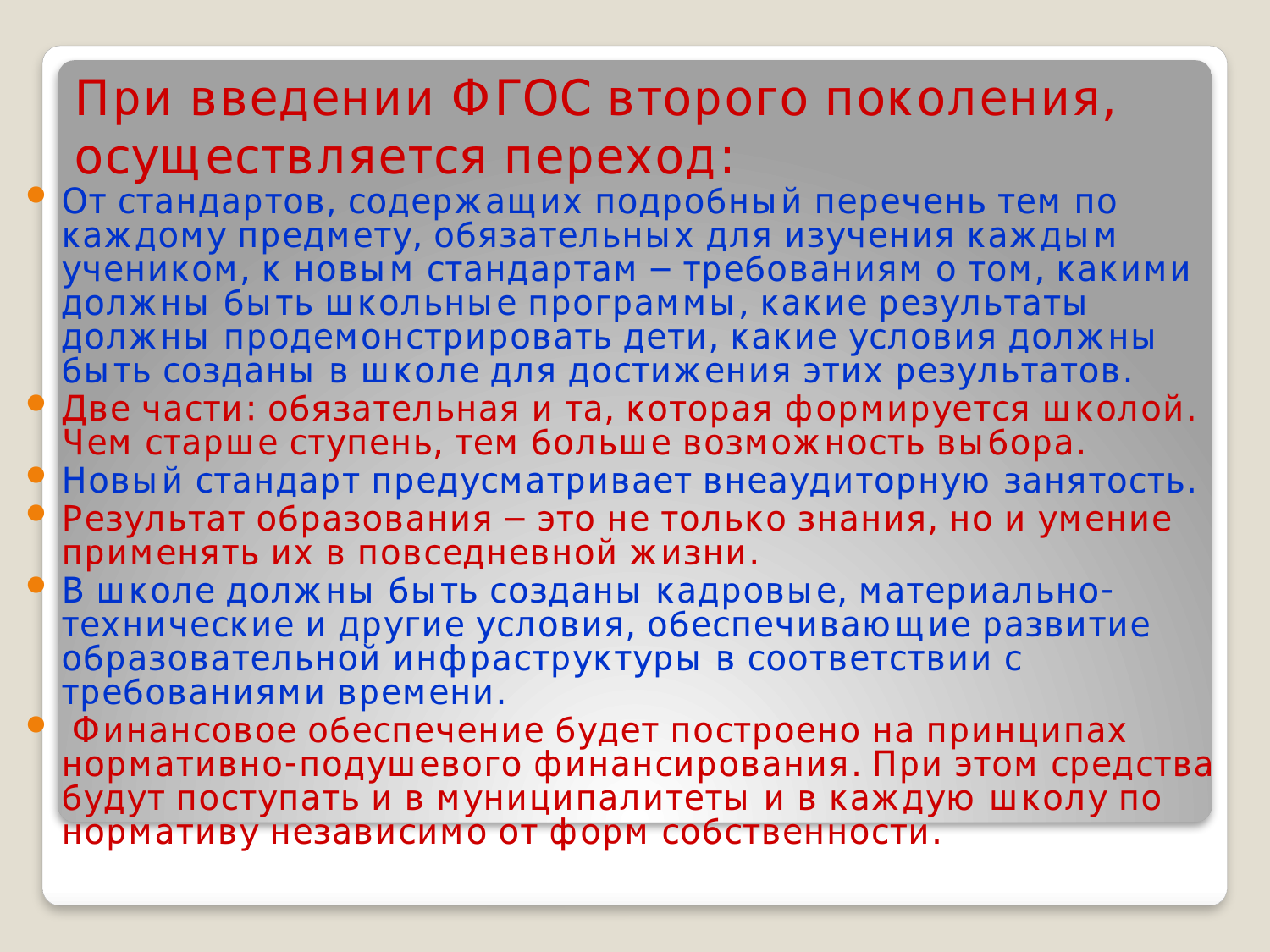

# При введении ФГОС второго поколения, осуществляется переход:

От стандартов, содержащих подробный перечень тем по каждому предмету, обязательных для изучения каждым учеником, к новым стандартам – требованиям о том, какими должны быть школьные программы, какие результаты должны продемонстрировать дети, какие условия должны быть созданы в школе для достижения этих результатов.
Две части: обязательная и та, которая формируется школой. Чем старше ступень, тем больше возможность выбора.
Новый стандарт предусматривает внеаудиторную занятость.
Результат образования – это не только знания, но и умение применять их в повседневной жизни.
В школе должны быть созданы кадровые, материально-технические и другие условия, обеспечивающие развитие образовательной инфраструктуры в соответствии с требованиями времени.
 Финансовое обеспечение будет построено на принципах нормативно-подушевого финансирования. При этом средства будут поступать и в муниципалитеты и в каждую школу по нормативу независимо от форм собственности.